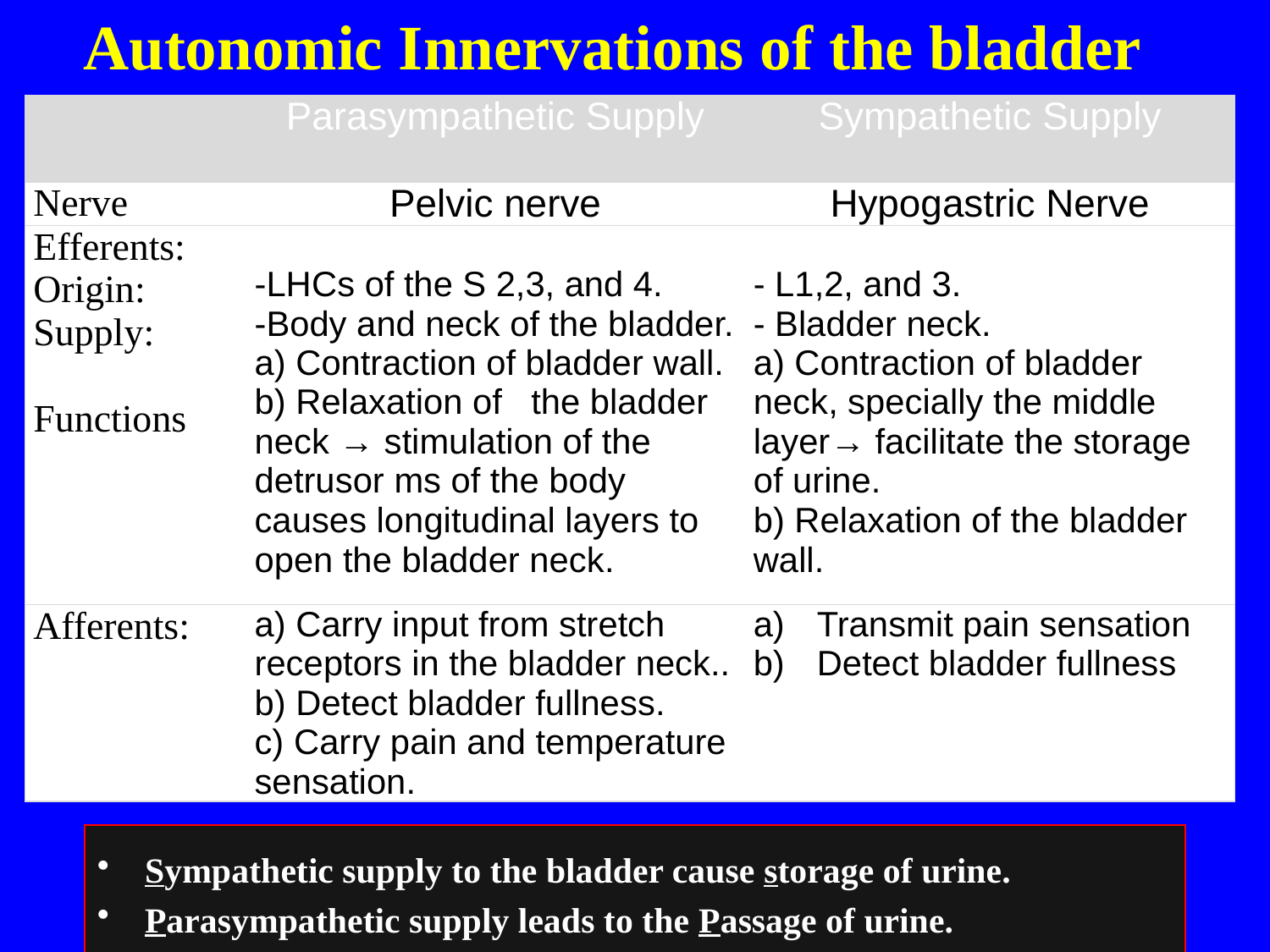

Autonomic Innervations of the bladder
|  | Parasympathetic Supply | Sympathetic Supply |
| --- | --- | --- |
| Nerve | Pelvic nerve | Hypogastric Nerve |
| Efferents: Origin: Supply: Functions | -LHCs of the S 2,3, and 4. -Body and neck of the bladder. a) Contraction of bladder wall. b) Relaxation of the bladder neck → stimulation of the detrusor ms of the body causes longitudinal layers to open the bladder neck. | - L1,2, and 3. - Bladder neck. a) Contraction of bladder neck, specially the middle layer→ facilitate the storage of urine. b) Relaxation of the bladder wall. |
| Afferents: | a) Carry input from stretch receptors in the bladder neck.. b) Detect bladder fullness. c) Carry pain and temperature sensation. | Transmit pain sensation Detect bladder fullness |
Sympathetic supply to the bladder cause storage of urine.
Parasympathetic supply leads to the Passage of urine.